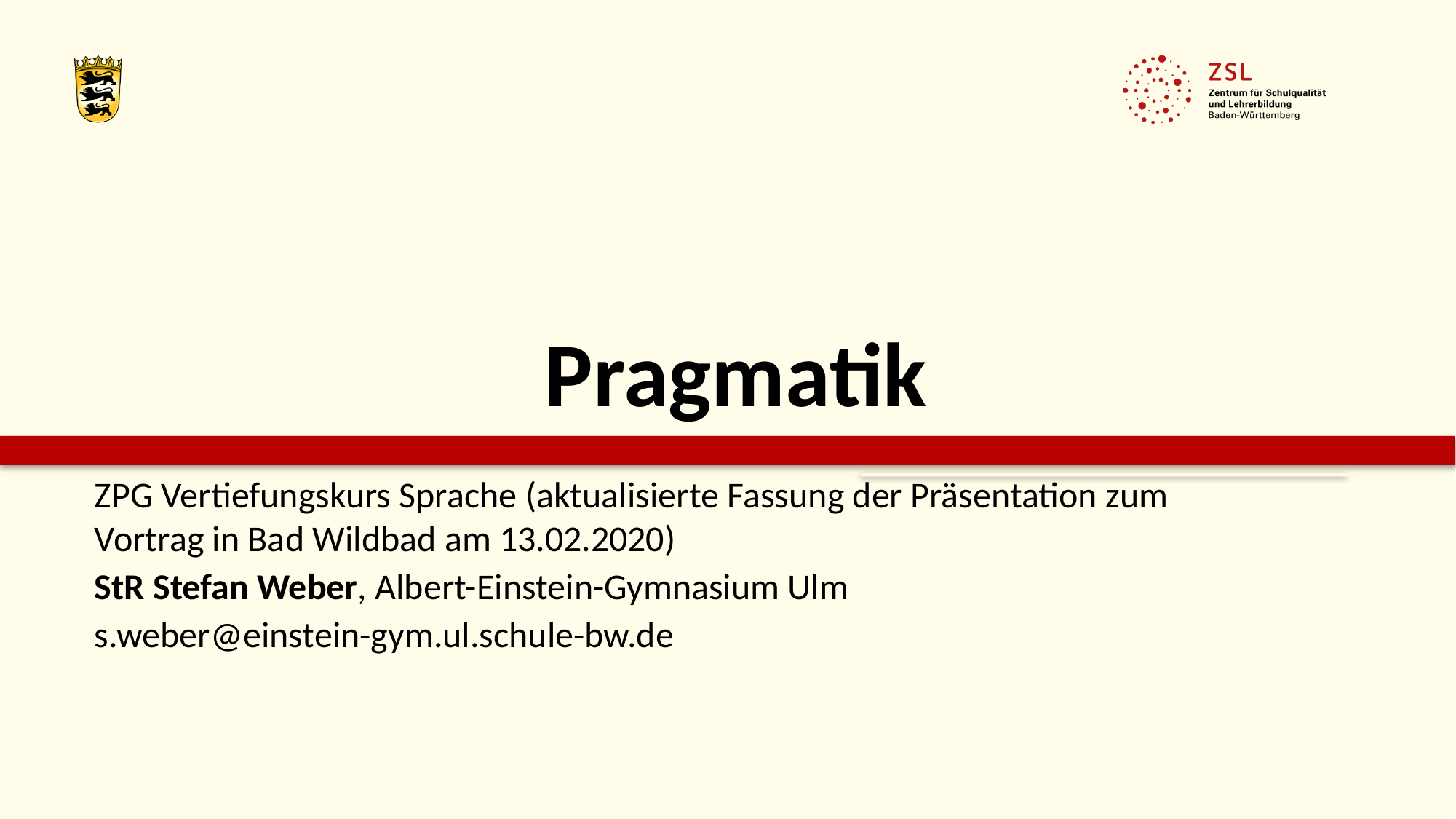

# Pragmatik
ZPG Vertiefungskurs Sprache (aktualisierte Fassung der Präsentation zum Vortrag in Bad Wildbad am 13.02.2020)
StR Stefan Weber, Albert-Einstein-Gymnasium Ulm
s.weber@einstein-gym.ul.schule-bw.de